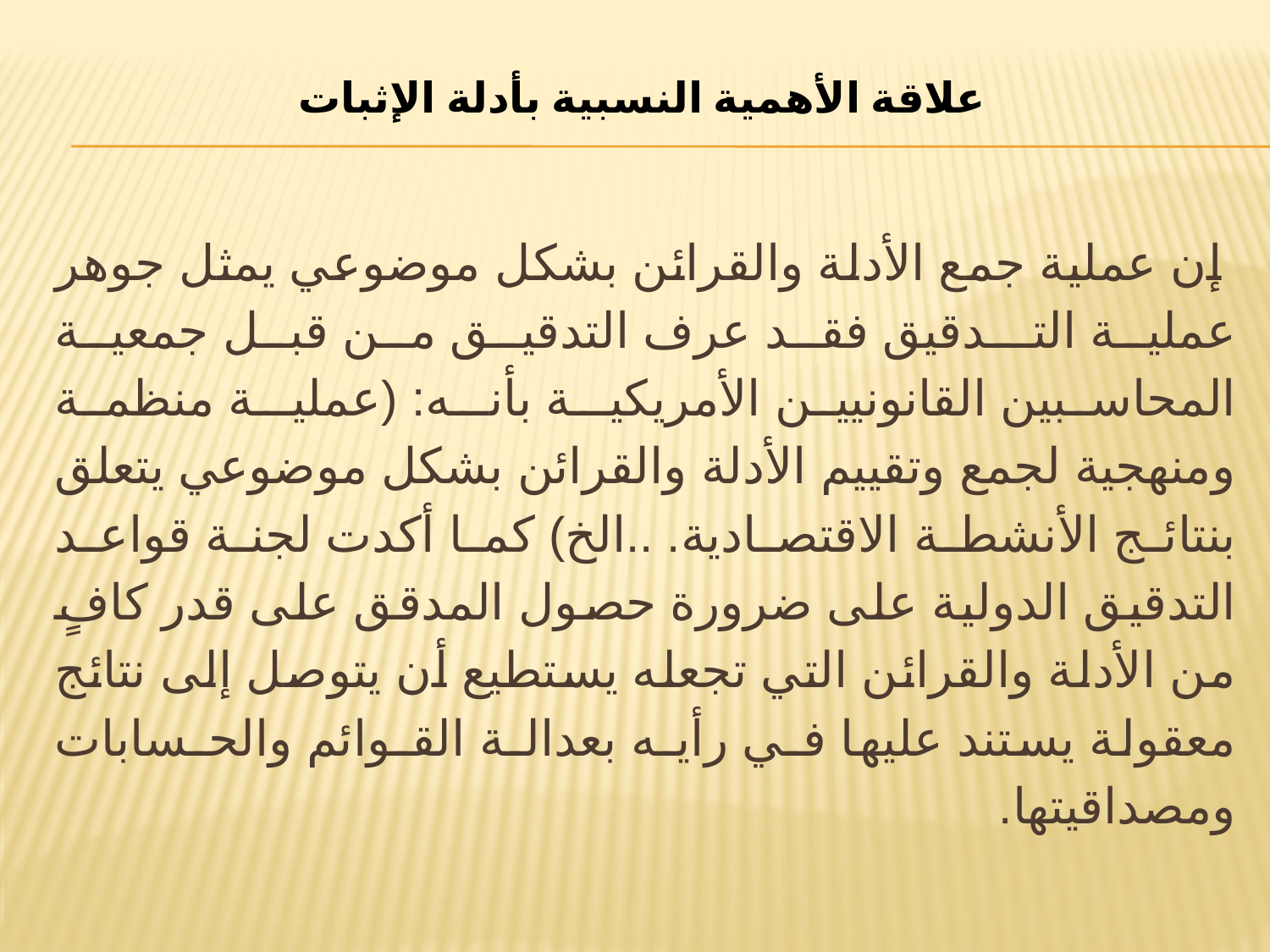

# علاقة الأهمية النسبية بأدلة الإثبات
 إن عملية جمع الأدلة والقرائن بشكل موضوعي يمثل جوهر عملية التـدقيق فقد عرف التدقيق من قبل جمعية المحاسبين القانونيين الأمريكيـة بأنـه: (عمليـة منظمة ومنهجية لجمع وتقييم الأدلة والقرائن بشكل موضوعي يتعلق بنتائج الأنشطة الاقتصادية. ..الخ) كما أكدت لجنة قواعد التدقيق الدولية على ضرورة حصول المدقق على قدر كافٍ من الأدلة والقرائن التي تجعله يستطيع أن يتوصل إلى نتائج معقولة يستند عليها فـي رأيـه بعدالـة القـوائم والحـسابات ومصداقيتها.